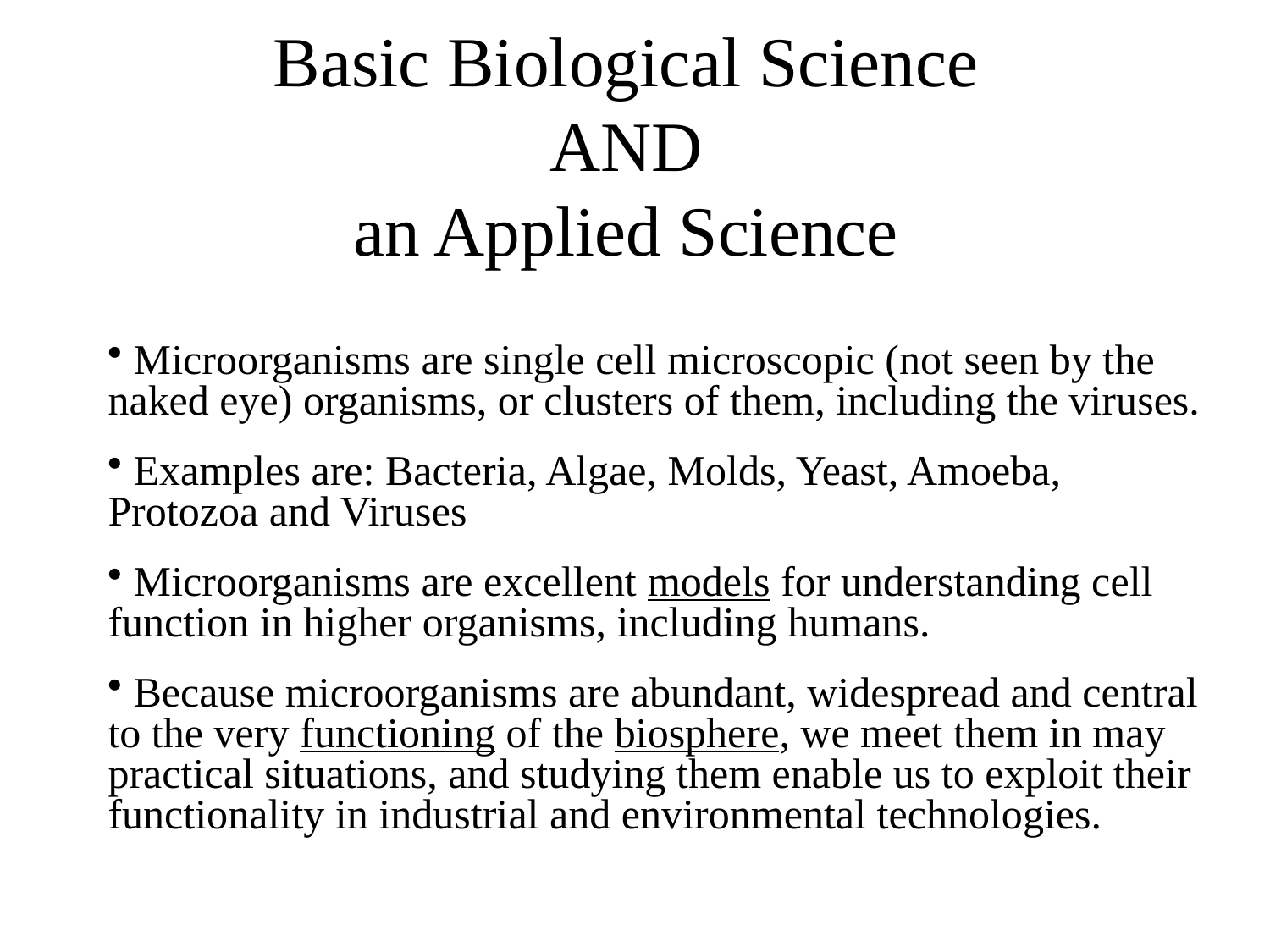

# Basic Biological Science AND an Applied Science
 Microorganisms are single cell microscopic (not seen by the naked eye) organisms, or clusters of them, including the viruses.
 Examples are: Bacteria, Algae, Molds, Yeast, Amoeba, Protozoa and Viruses
 Microorganisms are excellent models for understanding cell function in higher organisms, including humans.
 Because microorganisms are abundant, widespread and central to the very functioning of the biosphere, we meet them in may practical situations, and studying them enable us to exploit their functionality in industrial and environmental technologies.